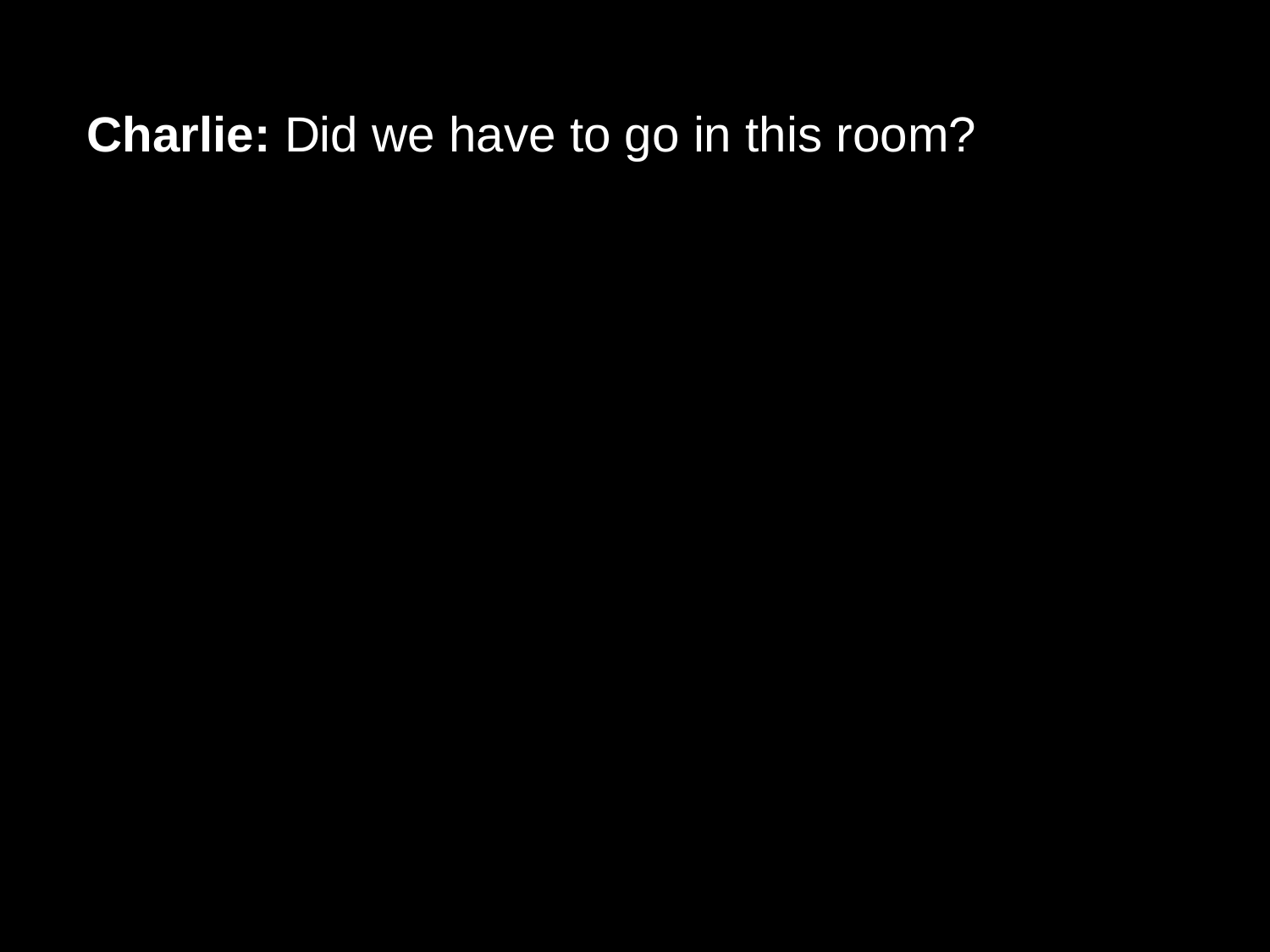

# Charlie: Did we have to go in this room?